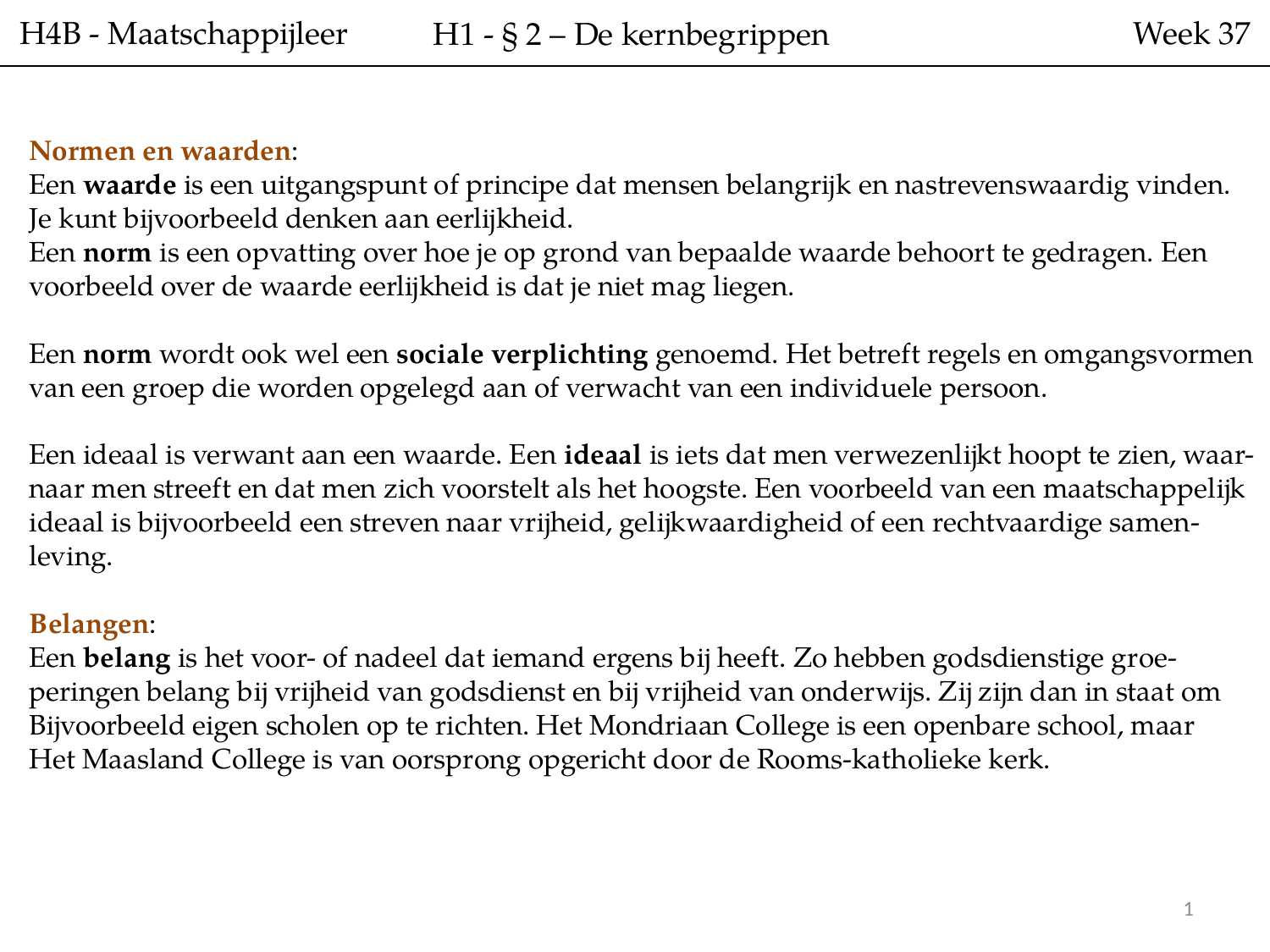

H4B - Maatschappijleer
Week 37
H1 - § 2 – De kernbegrippen
Normen en waarden:
Een waarde is een uitgangspunt of principe dat mensen belangrijk en nastrevenswaardig vinden.
Je kunt bijvoorbeeld denken aan eerlijkheid.
Een norm is een opvatting over hoe je op grond van bepaalde waarde behoort te gedragen. Een
voorbeeld over de waarde eerlijkheid is dat je niet mag liegen.

Een norm wordt ook wel een sociale verplichting genoemd. Het betreft regels en omgangsvormen
van een groep die worden opgelegd aan of verwacht van een individuele persoon.

Een ideaal is verwant aan een waarde. Een ideaal is iets dat men verwezenlijkt hoopt te zien, waar-
naar men streeft en dat men zich voorstelt als het hoogste. Een voorbeeld van een maatschappelijk
ideaal is bijvoorbeeld een streven naar vrijheid, gelijkwaardigheid of een rechtvaardige samen-
leving.

Belangen:
Een belang is het voor- of nadeel dat iemand ergens bij heeft. Zo hebben godsdienstige groe-
peringen belang bij vrijheid van godsdienst en bij vrijheid van onderwijs. Zij zijn dan in staat om
Bijvoorbeeld eigen scholen op te richten. Het Mondriaan College is een openbare school, maar
Het Maasland College is van oorsprong opgericht door de Rooms-katholieke kerk.
1